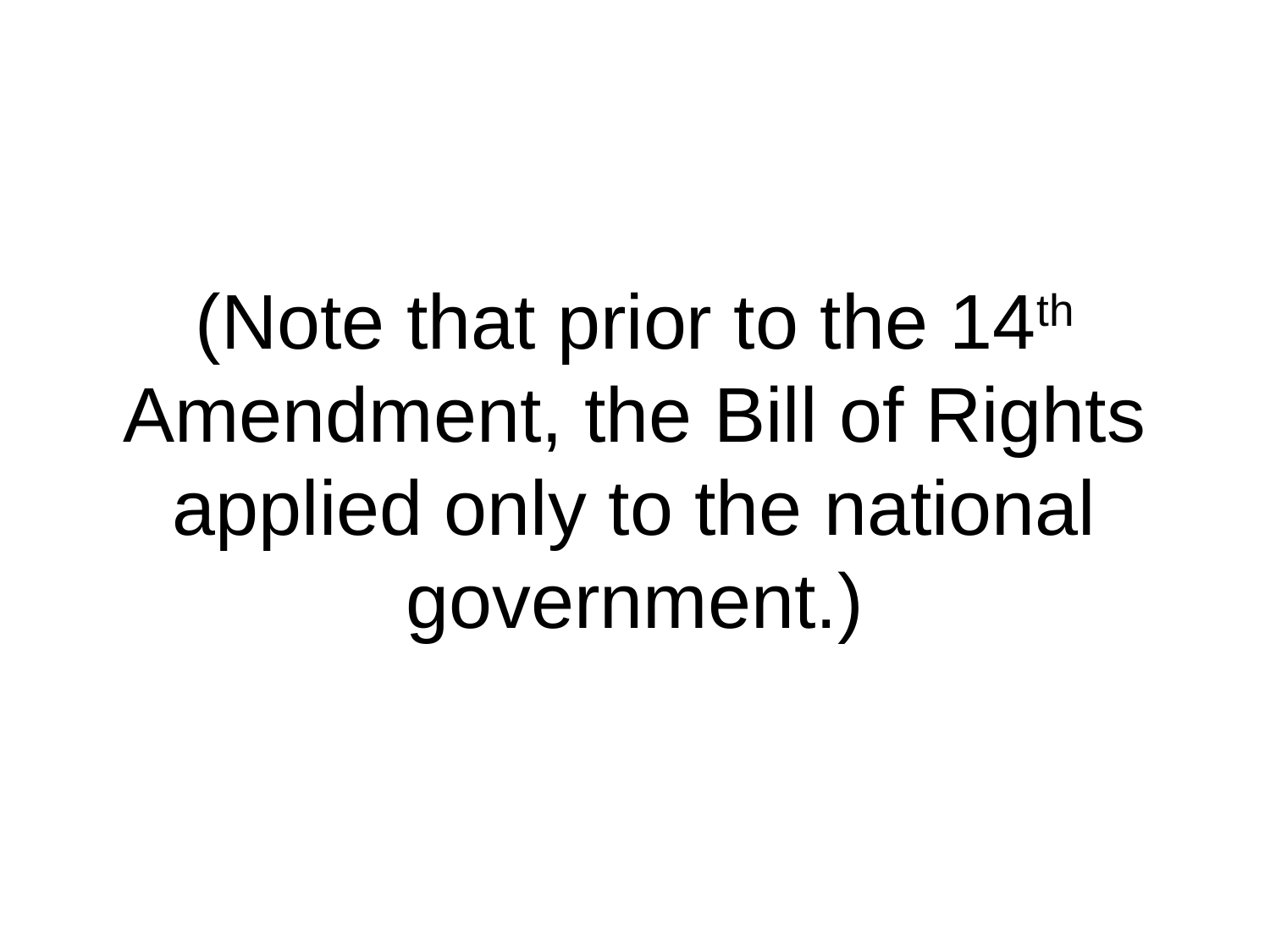

# (Note that prior to the 14th Amendment, the Bill of Rights applied only to the national government.)